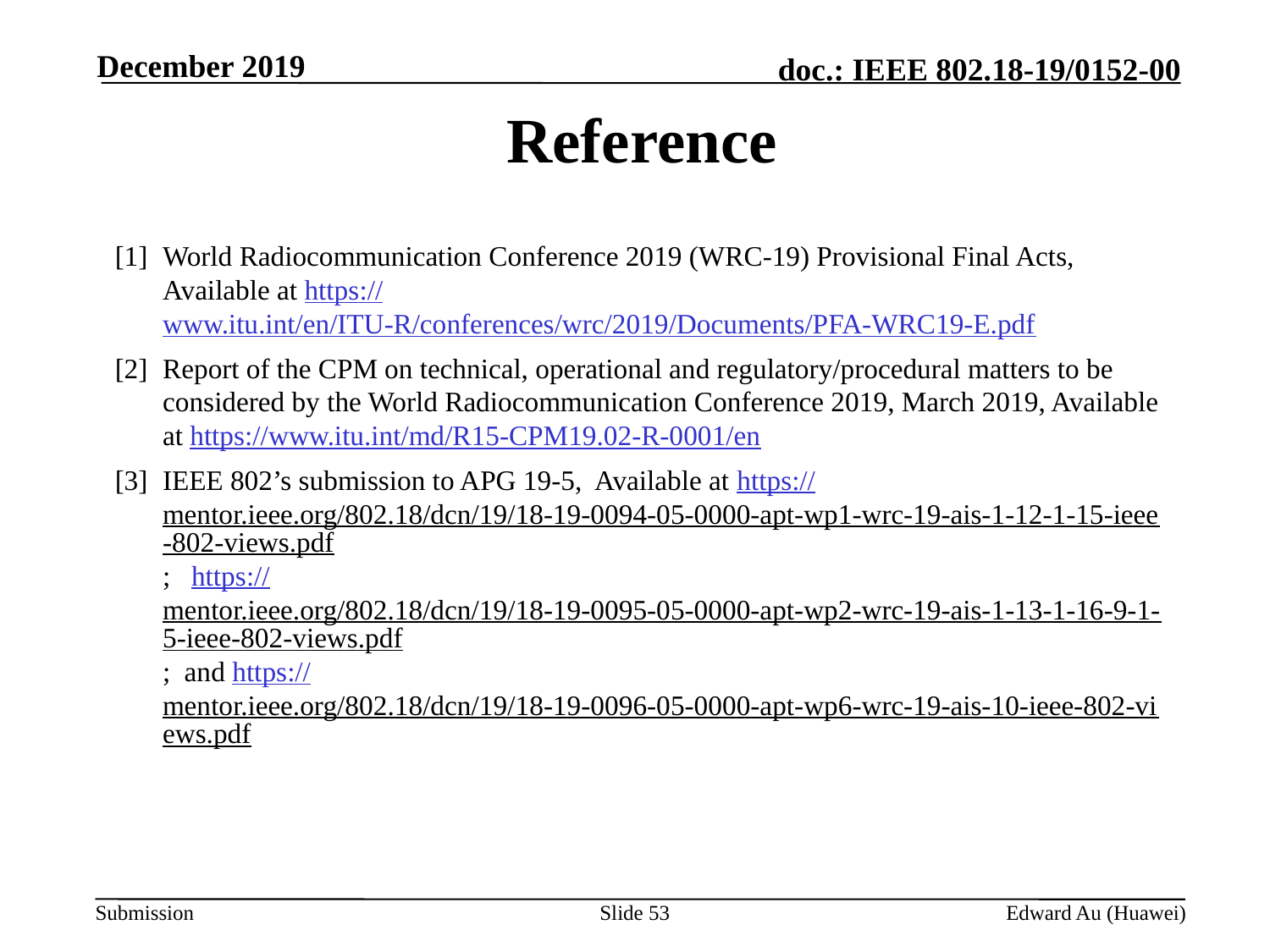

December 2019
# Reference
[1] 	World Radiocommunication Conference 2019 (WRC-19) Provisional Final Acts, Available at https://www.itu.int/en/ITU-R/conferences/wrc/2019/Documents/PFA-WRC19-E.pdf
[2]	Report of the CPM on technical, operational and regulatory/procedural matters to be considered by the World Radiocommunication Conference 2019, March 2019, Available at https://www.itu.int/md/R15-CPM19.02-R-0001/en
[3]	IEEE 802’s submission to APG 19-5,  Available at https://mentor.ieee.org/802.18/dcn/19/18-19-0094-05-0000-apt-wp1-wrc-19-ais-1-12-1-15-ieee-802-views.pdf;   https://mentor.ieee.org/802.18/dcn/19/18-19-0095-05-0000-apt-wp2-wrc-19-ais-1-13-1-16-9-1-5-ieee-802-views.pdf;  and https://mentor.ieee.org/802.18/dcn/19/18-19-0096-05-0000-apt-wp6-wrc-19-ais-10-ieee-802-views.pdf

Slide 53
Edward Au (Huawei)